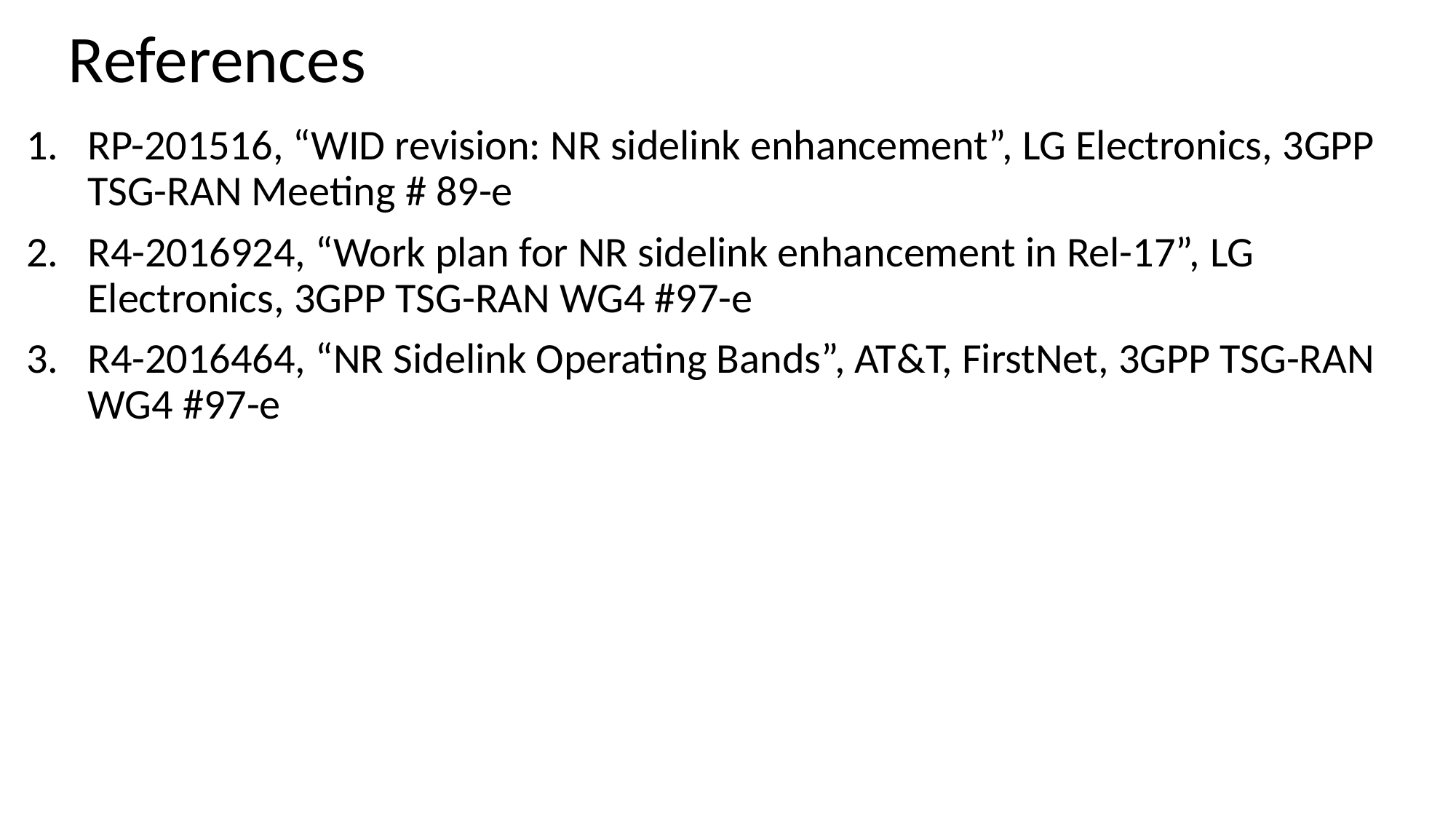

# References
RP-201516, “WID revision: NR sidelink enhancement”, LG Electronics, 3GPP TSG-RAN Meeting # 89-e
R4-2016924, “Work plan for NR sidelink enhancement in Rel-17”, LG Electronics, 3GPP TSG-RAN WG4 #97-e
R4-2016464, “NR Sidelink Operating Bands”, AT&T, FirstNet, 3GPP TSG-RAN WG4 #97-e